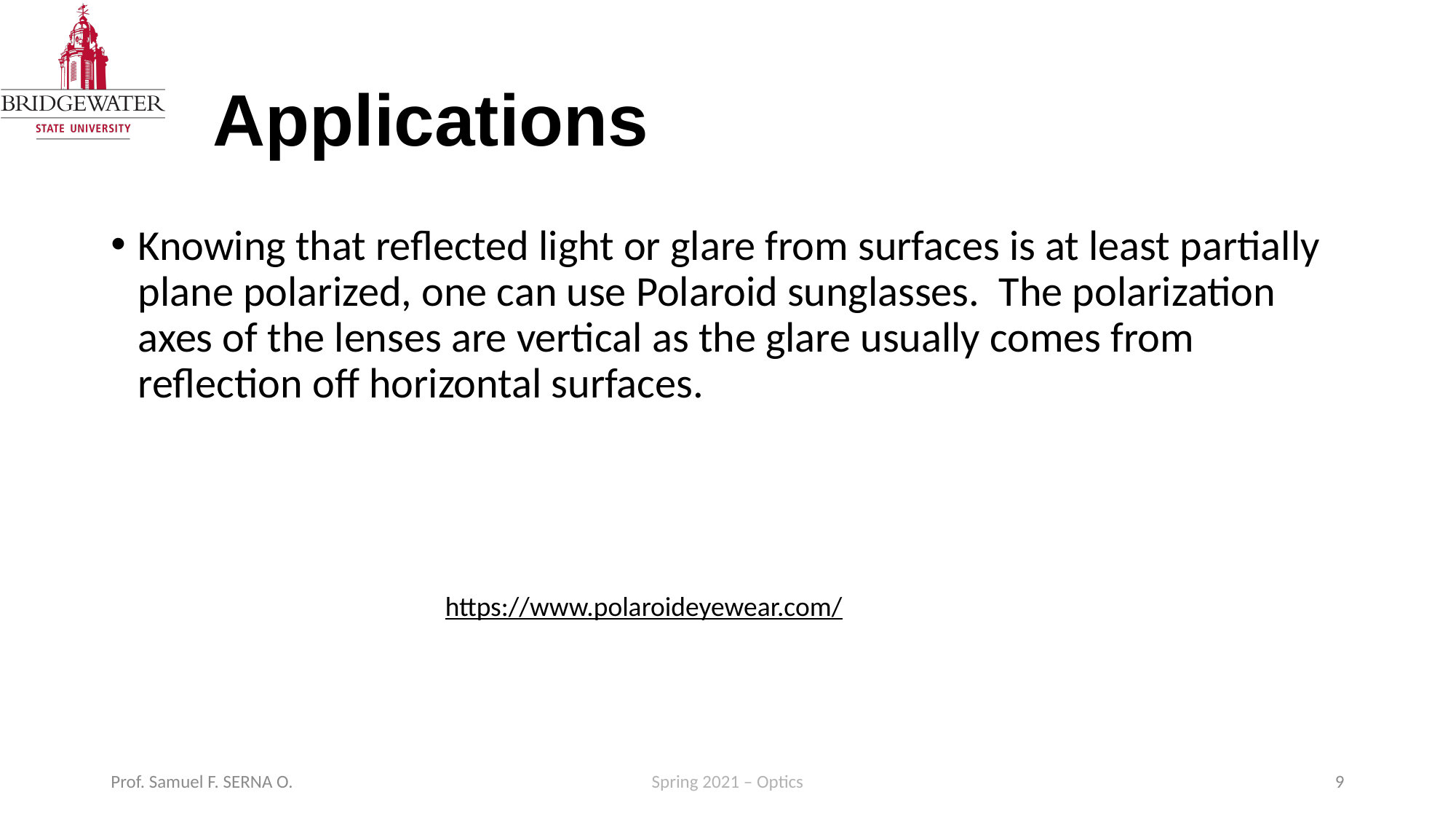

# Applications
Knowing that reflected light or glare from surfaces is at least partially plane polarized, one can use Polaroid sunglasses.  The polarization axes of the lenses are vertical as the glare usually comes from reflection off horizontal surfaces.
https://www.polaroideyewear.com/
Prof. Samuel F. SERNA O.
Spring 2021 – Optics
9